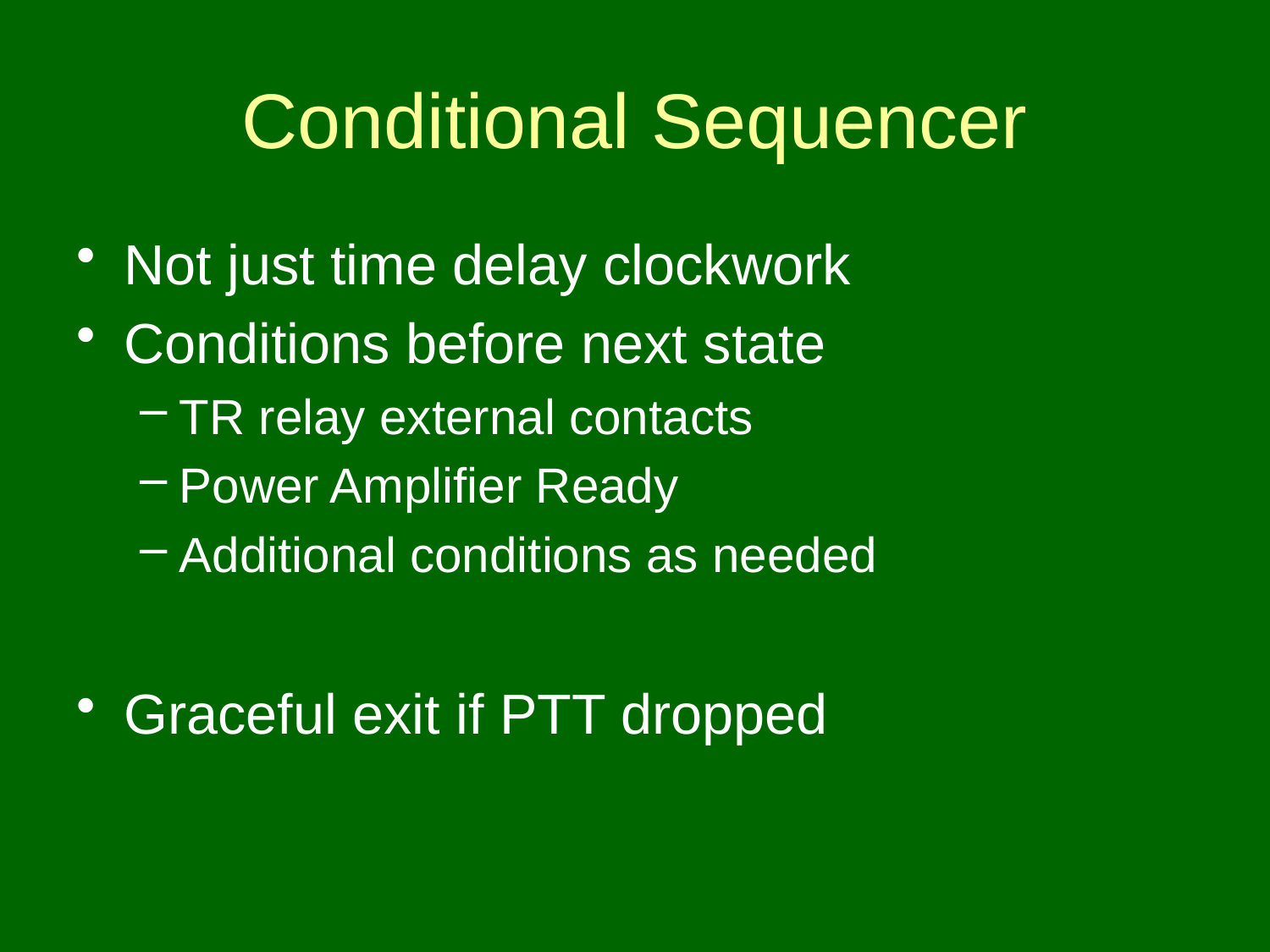

# Conditional Sequencer
Not just time delay clockwork
Conditions before next state
TR relay external contacts
Power Amplifier Ready
Additional conditions as needed

Graceful exit if PTT dropped